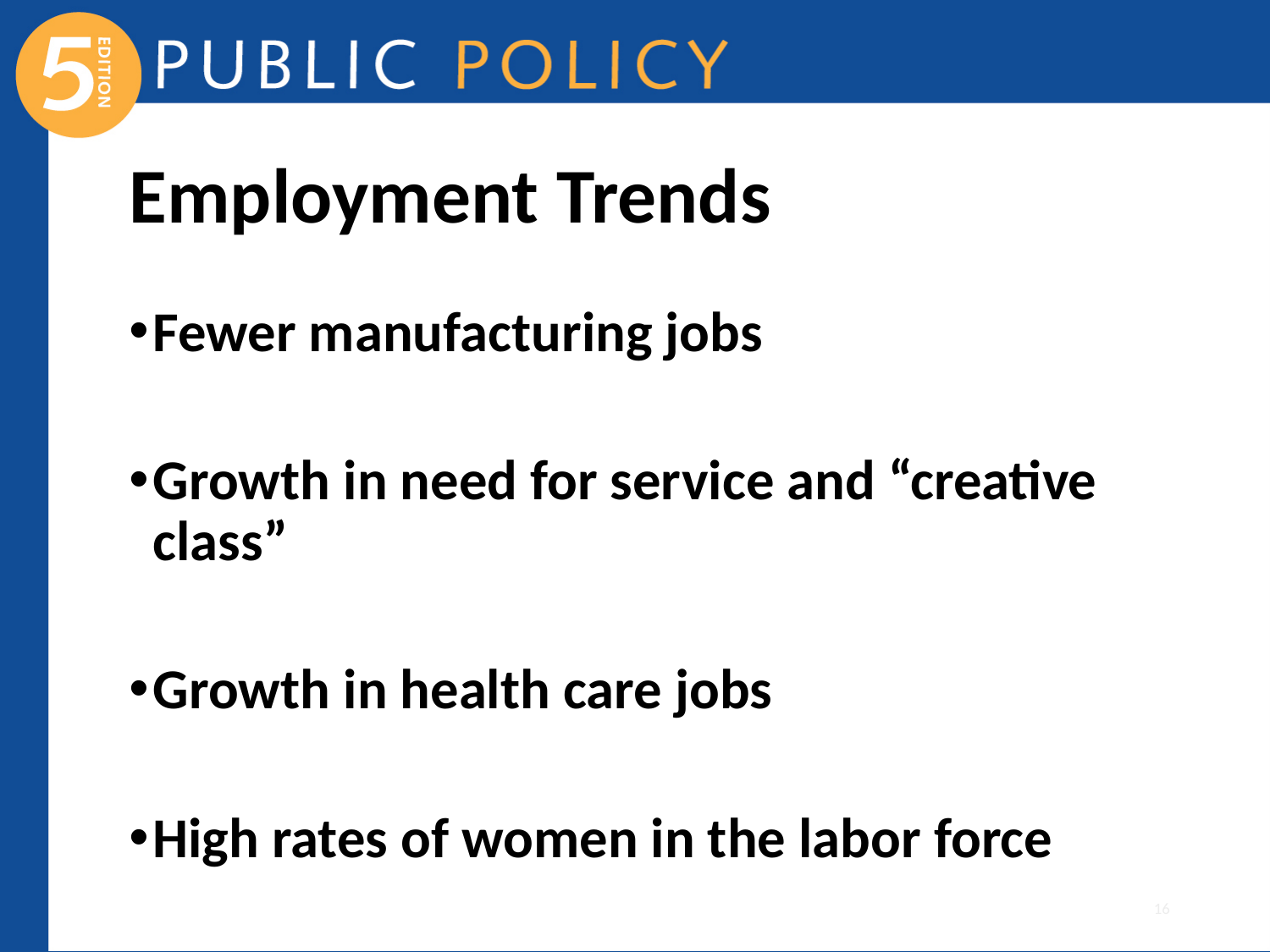

# Employment Trends
Fewer manufacturing jobs

Growth in need for service and “creative class”

Growth in health care jobs

High rates of women in the labor force
16